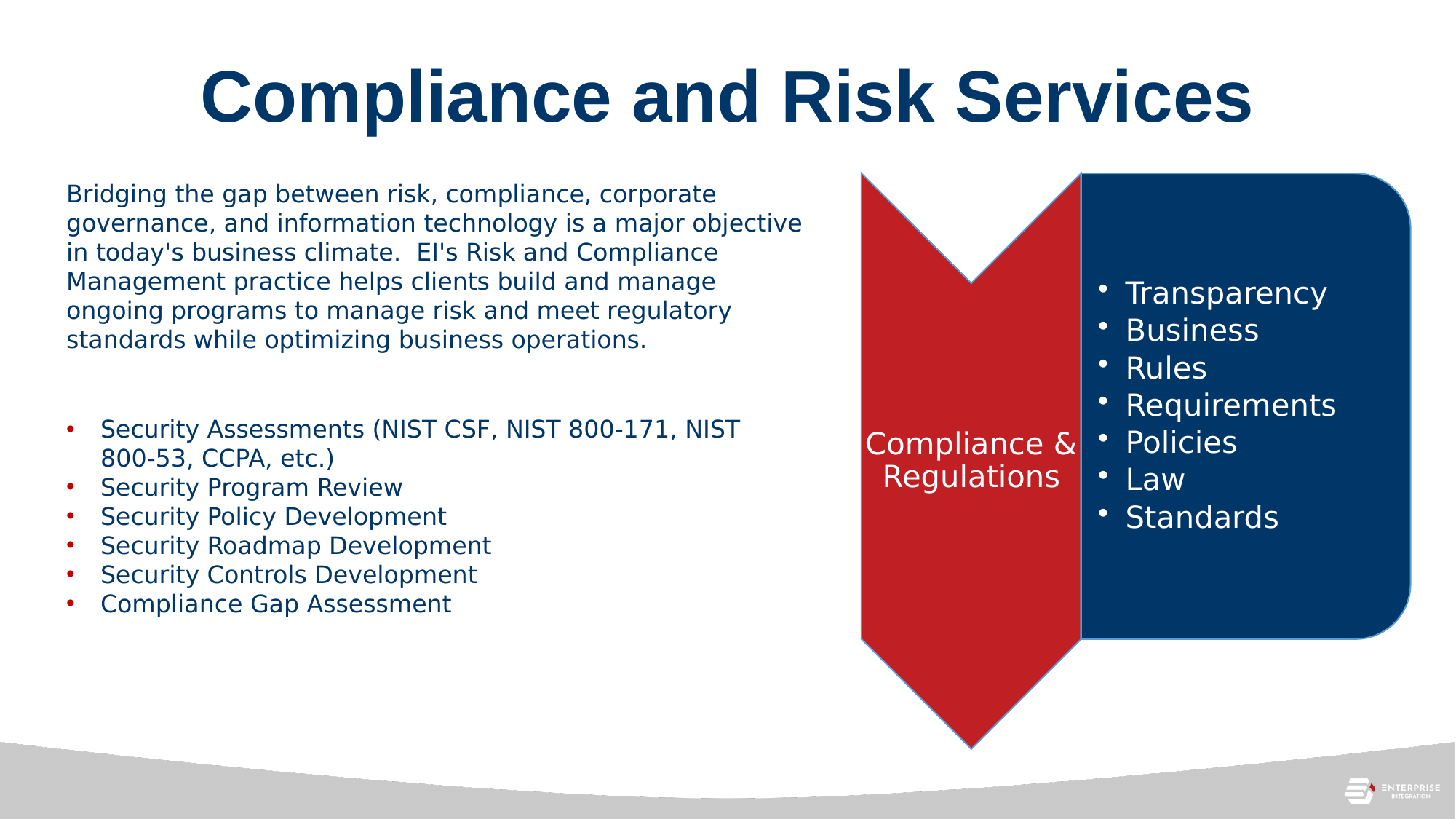

# Compliance and Risk Services
Bridging the gap between risk, compliance, corporate governance, and information technology is a major objective in today's business climate.  EI's Risk and Compliance Management practice helps clients build and manage ongoing programs to manage risk and meet regulatory standards while optimizing business operations.
Compliance & Regulations
Transparency
Business
Rules
Requirements
Policies
Law
Standards
Security Assessments (NIST CSF, NIST 800-171, NIST 800-53, CCPA, etc.)
Security Program Review
Security Policy Development
Security Roadmap Development
Security Controls Development
Compliance Gap Assessment